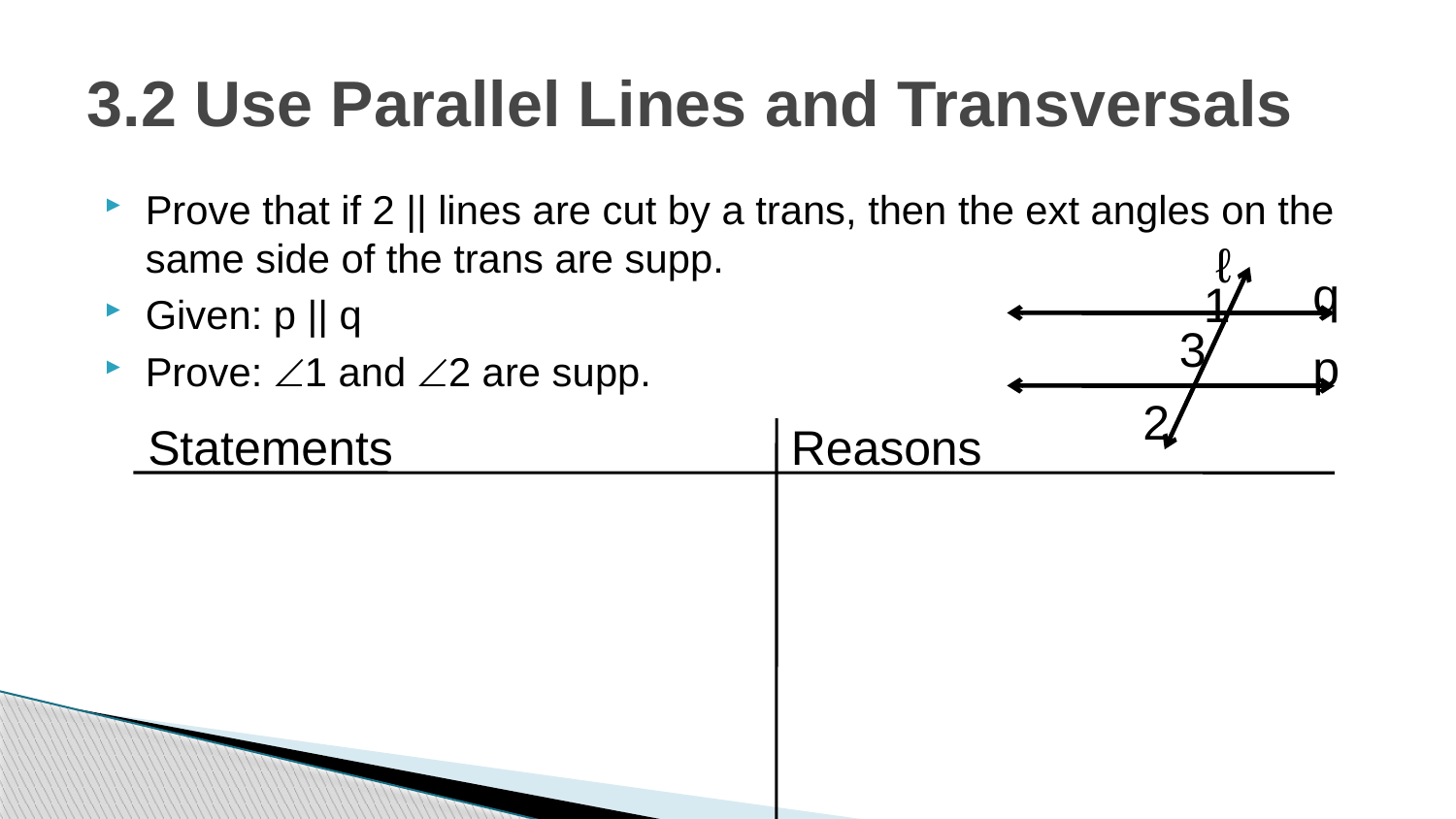

# 3.2 Use Parallel Lines and Transversals
Prove that if 2 || lines are cut by a trans, then the ext angles on the same side of the trans are supp.
Given: p || q
Prove: ∠1 and ∠2 are supp.
ℓ
q
p
1
2
3
Statements
Reasons